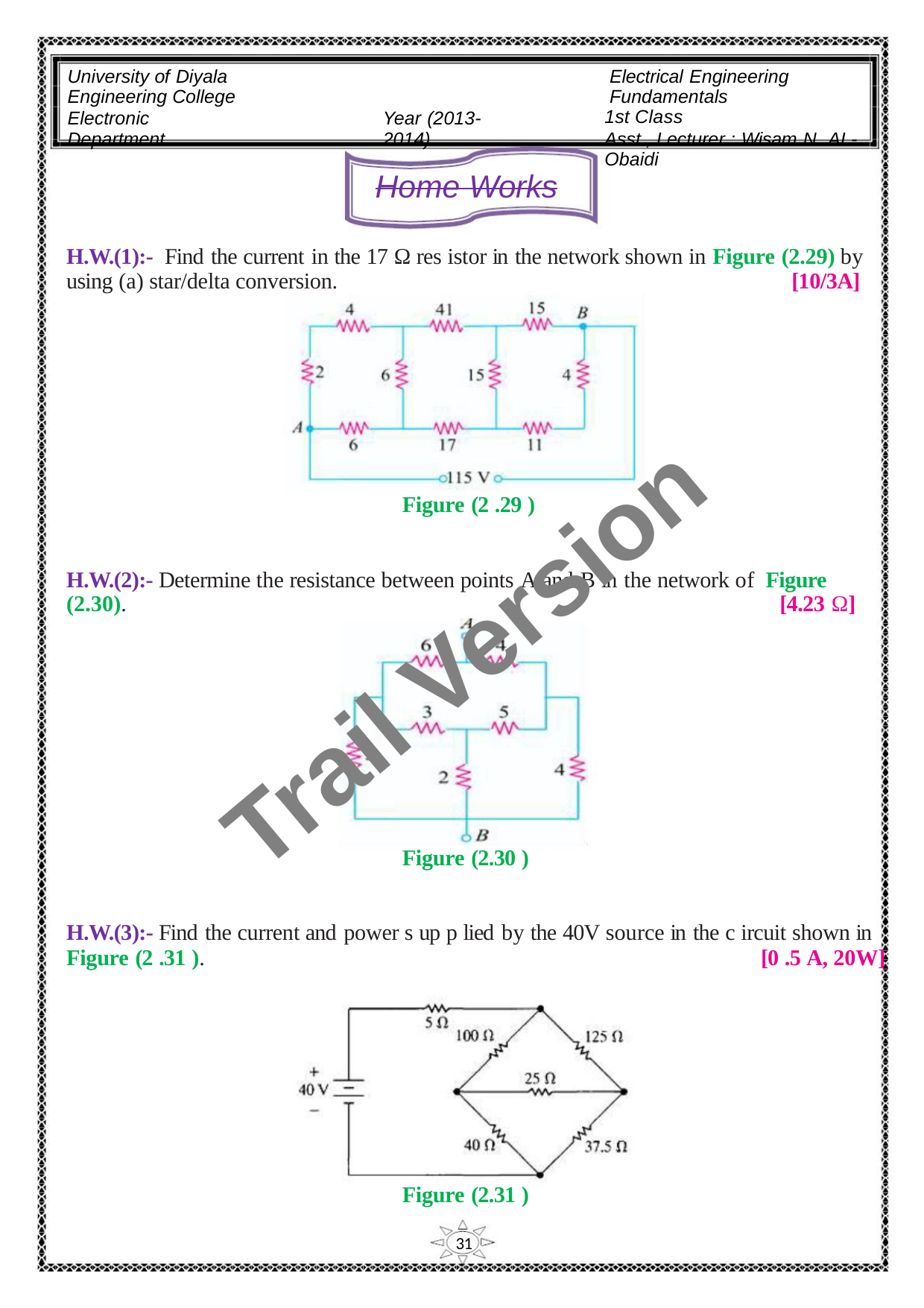

University of Diyala
Engineering College
Electronic Department
Electrical Engineering Fundamentals
1st Class
Asst., Lecturer : Wisam N. AL-Obaidi
Year (2013-2014)
Home Works
H.W.(1):- Find the current in the 17 Ω res istor in the network shown in Figure (2.29) by
using (a) star/delta conversion. [10/3A]
Figure (2 .29 )
H.W.(2):- Determine the resistance between points A and B in the network of Figure
(2.30). [4.23 Ω]
Trail Version
Trail Version
Trail Version
Trail Version
Trail Version
Trail Version
Trail Version
Trail Version
Trail Version
Trail Version
Trail Version
Trail Version
Trail Version
Figure (2.30 )
H.W.(3):- Find the current and power s up p lied by the 40V source in the c ircuit shown in
Figure (2 .31 ). [0 .5 A, 20W]
Figure (2.31 )
31